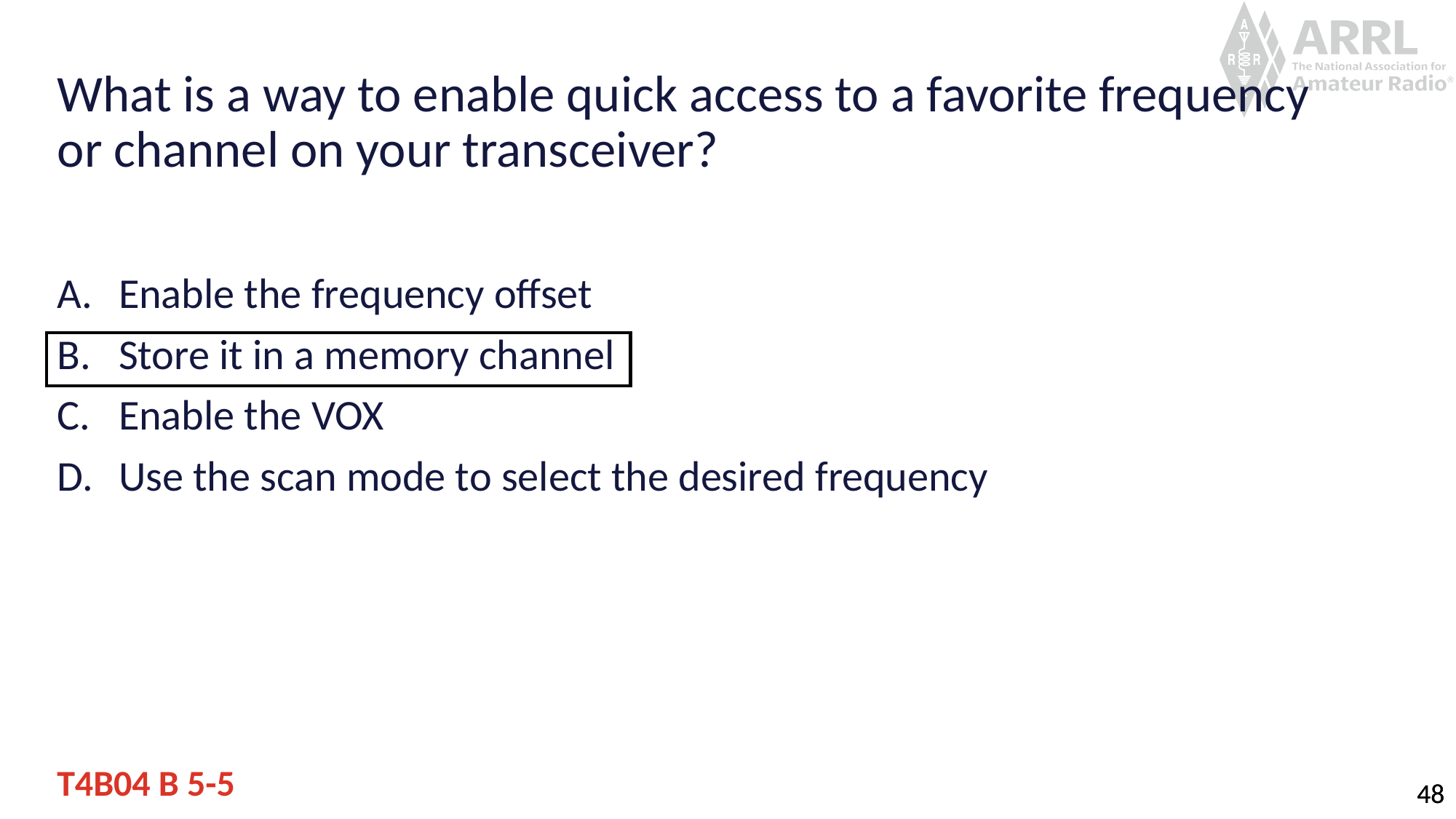

# What is a way to enable quick access to a favorite frequency or channel on your transceiver?
Enable the frequency offset
Store it in a memory channel
Enable the VOX
Use the scan mode to select the desired frequency

T4B04 B 5-5